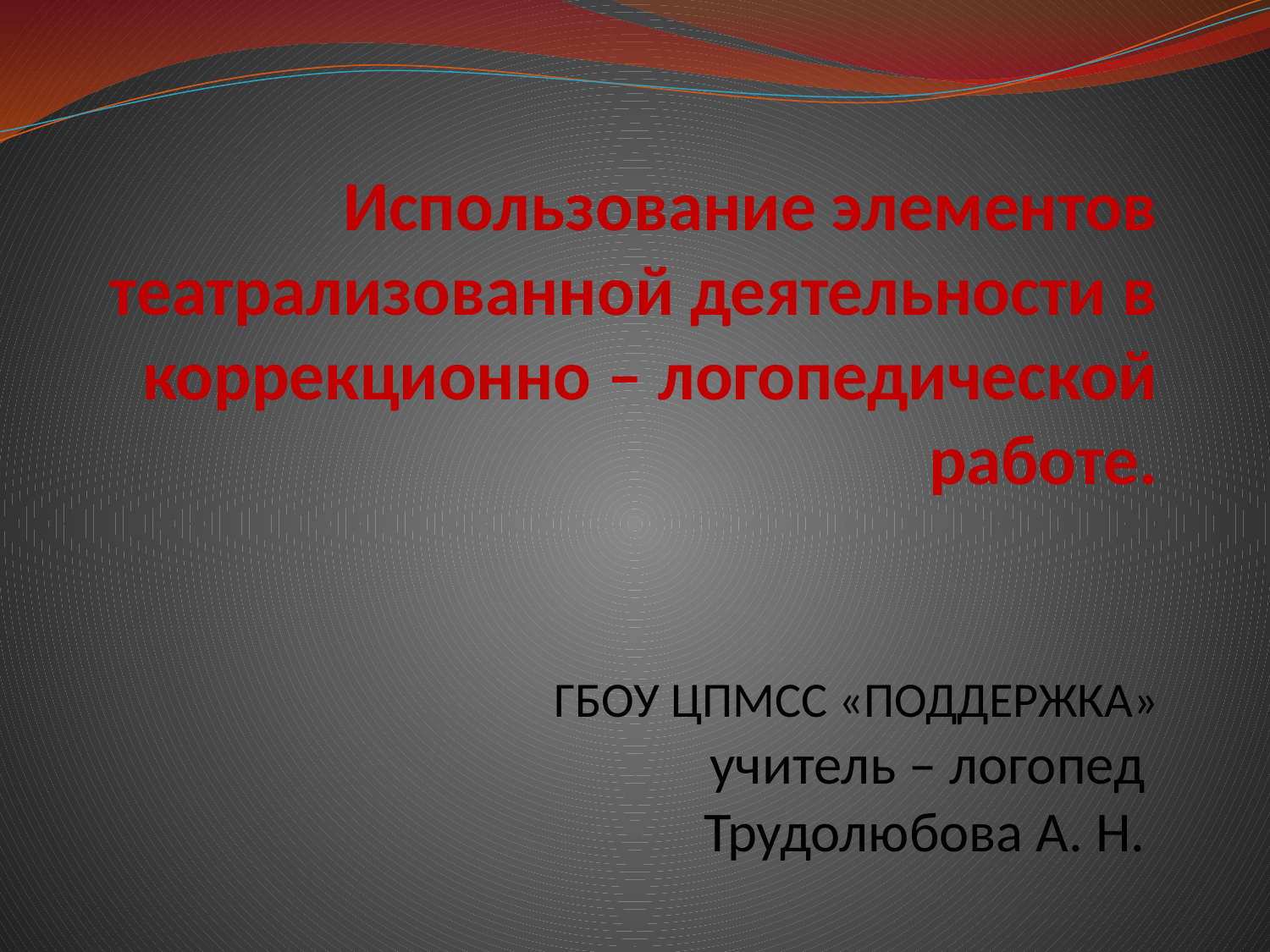

# Использование элементов театрализованной деятельности в коррекционно – логопедической работе. ГБОУ ЦПМСС «ПОДДЕРЖКА» учитель – логопед Трудолюбова А. Н.